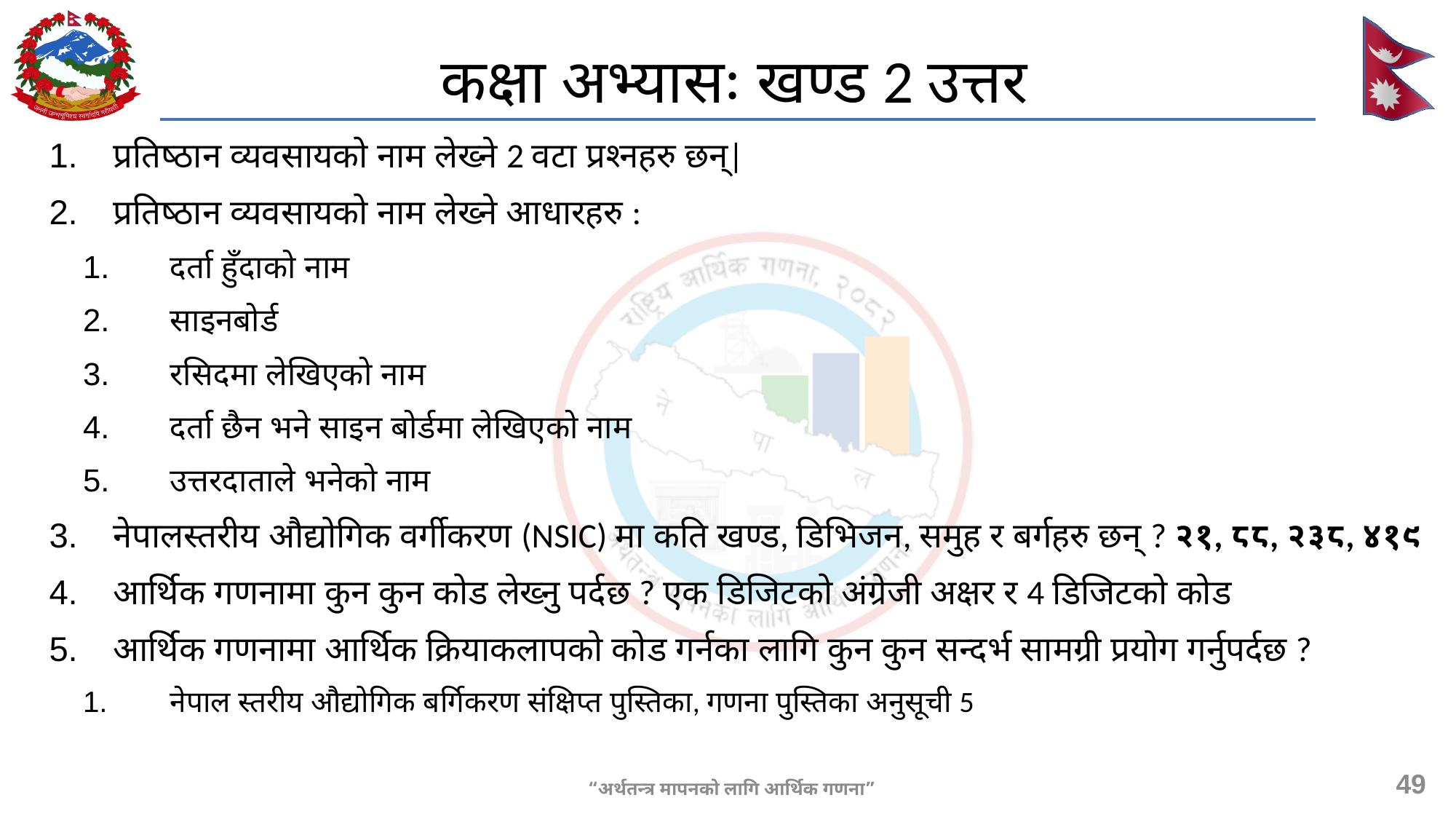

# कक्षा अभ्यासः खण्ड 2 उत्तर
प्रतिष्ठान व्यवसायको नाम लेख्ने 2 वटा प्रश्नहरु छन्|
प्रतिष्ठान व्यवसायको नाम लेख्ने आधारहरु :
दर्ता हुँदाको नाम
साइनबोर्ड
रसिदमा लेखिएको नाम
दर्ता छैन भने साइन बोर्डमा लेखिएको नाम
उत्तरदाताले भनेको नाम
नेपालस्तरीय औद्योगिक वर्गीकरण (NSIC) मा कति खण्ड, डिभिजन, समुह र बर्गहरु छन् ? २१, ८८, २३८, ४१९
आर्थिक गणनामा कुन कुन कोड लेख्नु पर्दछ ? एक डिजिटको अंग्रेजी अक्षर र 4 डिजिटको कोड
आर्थिक गणनामा आर्थिक क्रियाकलापको कोड गर्नका लागि कुन कुन सन्दर्भ सामग्री प्रयोग गर्नुपर्दछ ?
नेपाल स्तरीय औद्योगिक बर्गिकरण संक्षिप्त पुस्तिका, गणना पुस्तिका अनुसूची 5

49
“अर्थतन्त्र मापनको लागि आर्थिक गणना”